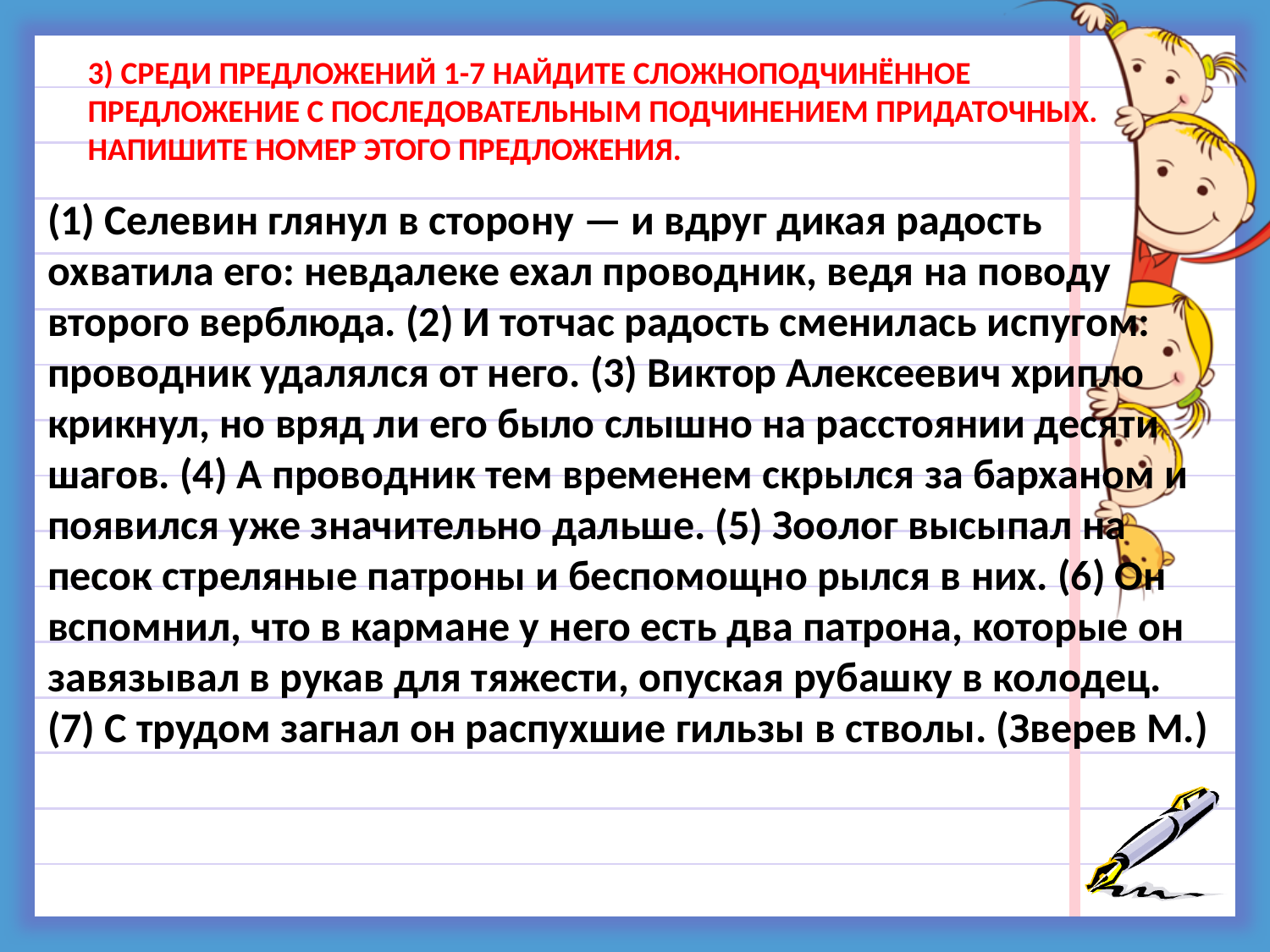

# 3) Среди предложений 1-7 найдите сложноподчинённое предложение с последовательным подчинением придаточных. Напишите номер этого предложения.
(1) Селевин глянул в сторону — и вдруг дикая радость охватила его: невдалеке ехал проводник, ведя на поводу второго верблюда. (2) И тотчас радость сменилась испугом: проводник удалялся от него. (3) Виктор Алексеевич хрипло крикнул, но вряд ли его было слышно на расстоянии десяти шагов. (4) А проводник тем временем скрылся за барханом и появился уже значительно дальше. (5) Зоолог высыпал на песок стреляные патроны и беспомощно рылся в них. (6) Он вспомнил, что в кармане у него есть два патрона, которые он завязывал в рукав для тяжести, опуская рубашку в колодец. (7) С трудом загнал он распухшие гильзы в стволы. (Зверев М.)